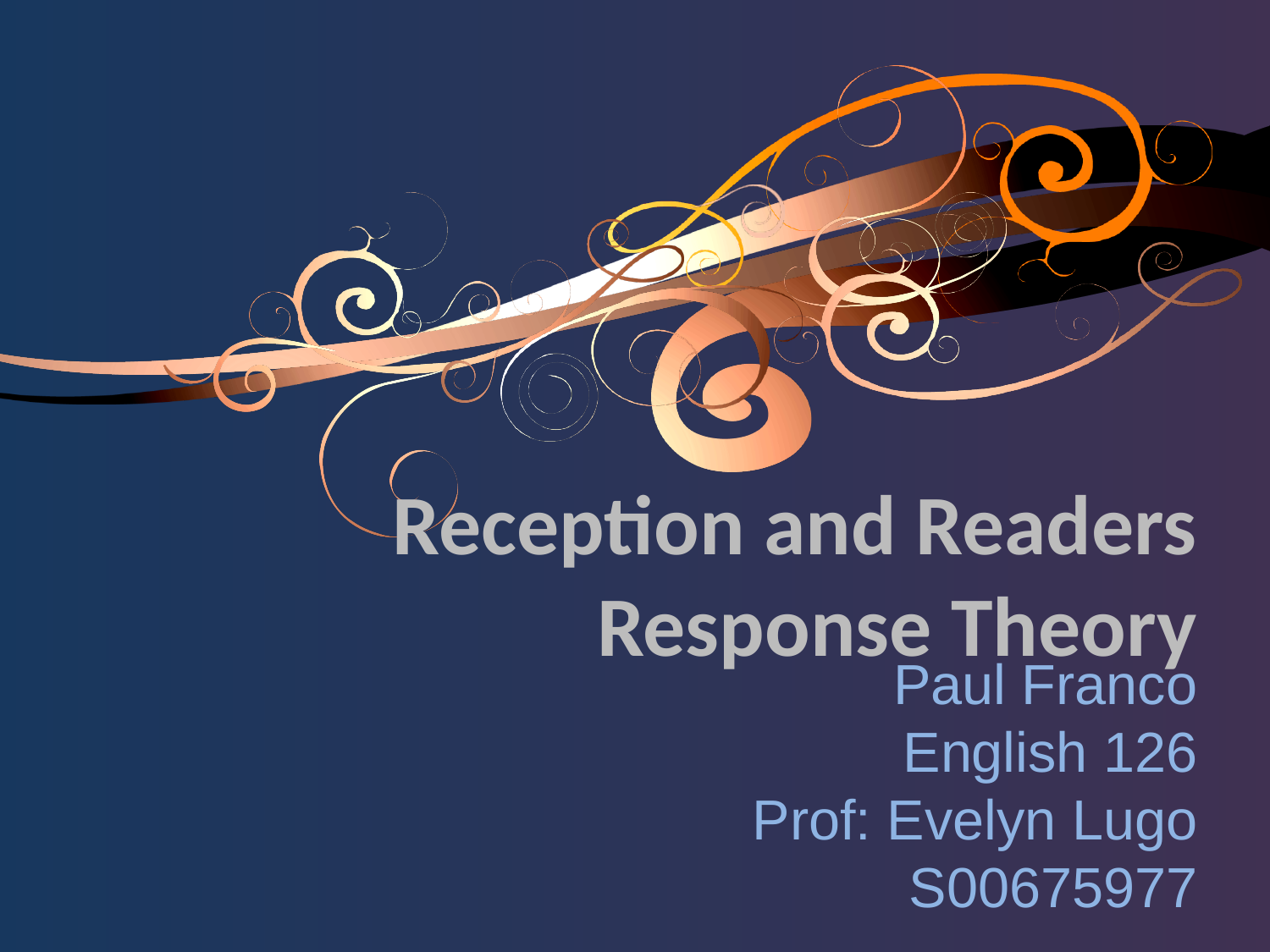

# Reception and Readers Response Theory
Paul Franco
English 126
Prof: Evelyn Lugo
S00675977